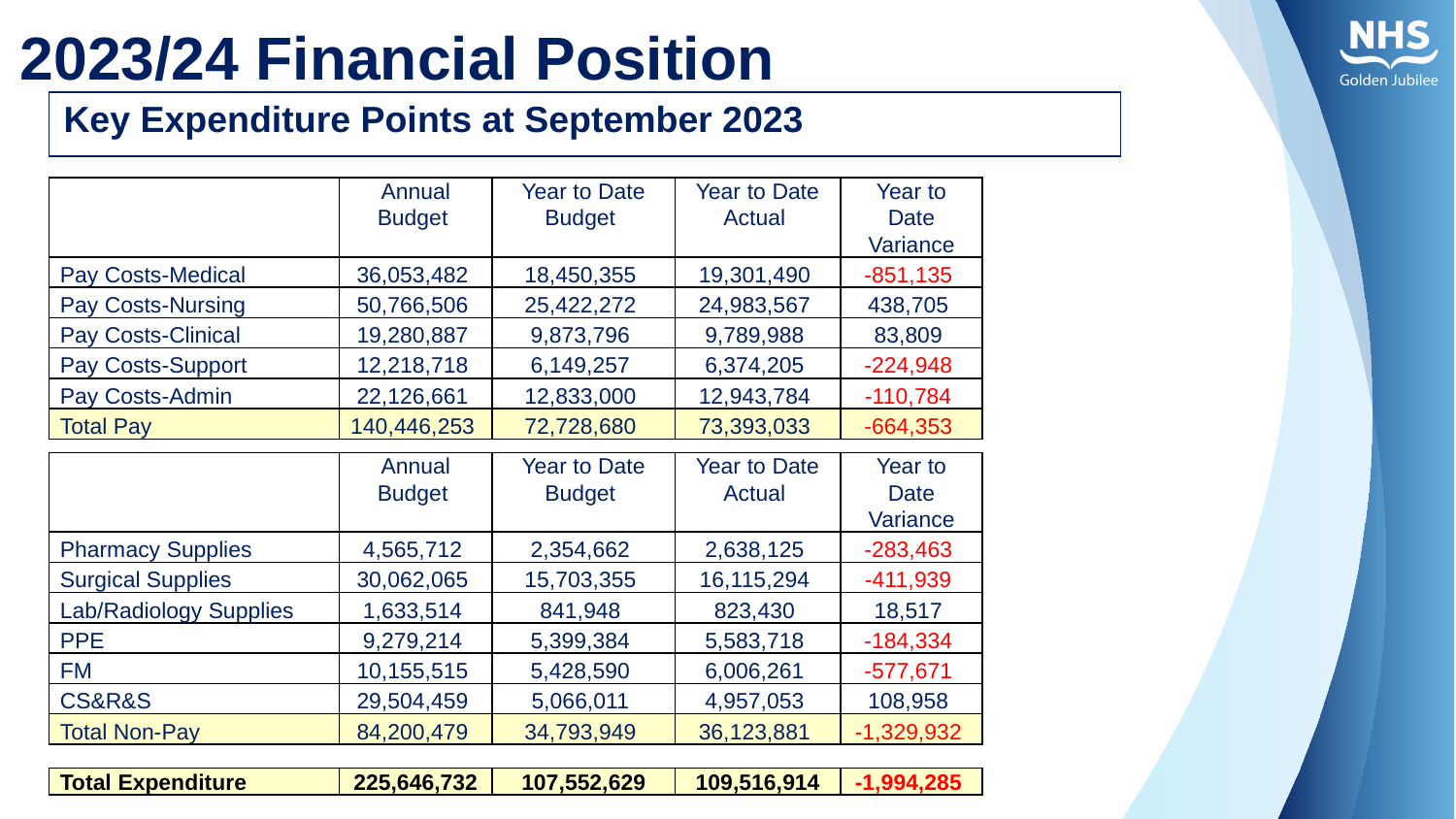

# 2023/24 Financial Position
| Key Expenditure Points at September 2023 |
| --- |
|  | Annual Budget | Year to Date Budget | Year to Date Actual | Year to Date Variance |
| --- | --- | --- | --- | --- |
| Pay Costs-Medical | 36,053,482 | 18,450,355 | 19,301,490 | -851,135 |
| Pay Costs-Nursing | 50,766,506 | 25,422,272 | 24,983,567 | 438,705 |
| Pay Costs-Clinical | 19,280,887 | 9,873,796 | 9,789,988 | 83,809 |
| Pay Costs-Support | 12,218,718 | 6,149,257 | 6,374,205 | -224,948 |
| Pay Costs-Admin | 22,126,661 | 12,833,000 | 12,943,784 | -110,784 |
| Total Pay | 140,446,253 | 72,728,680 | 73,393,033 | -664,353 |
|  | Annual Budget | Year to Date Budget | Year to Date Actual | Year to Date Variance |
| --- | --- | --- | --- | --- |
| Pharmacy Supplies | 4,565,712 | 2,354,662 | 2,638,125 | -283,463 |
| Surgical Supplies | 30,062,065 | 15,703,355 | 16,115,294 | -411,939 |
| Lab/Radiology Supplies | 1,633,514 | 841,948 | 823,430 | 18,517 |
| PPE | 9,279,214 | 5,399,384 | 5,583,718 | -184,334 |
| FM | 10,155,515 | 5,428,590 | 6,006,261 | -577,671 |
| CS&R&S | 29,504,459 | 5,066,011 | 4,957,053 | 108,958 |
| Total Non-Pay | 84,200,479 | 34,793,949 | 36,123,881 | -1,329,932 |
| Total Expenditure | 225,646,732 | 107,552,629 | 109,516,914 | -1,994,285 |
| --- | --- | --- | --- | --- |